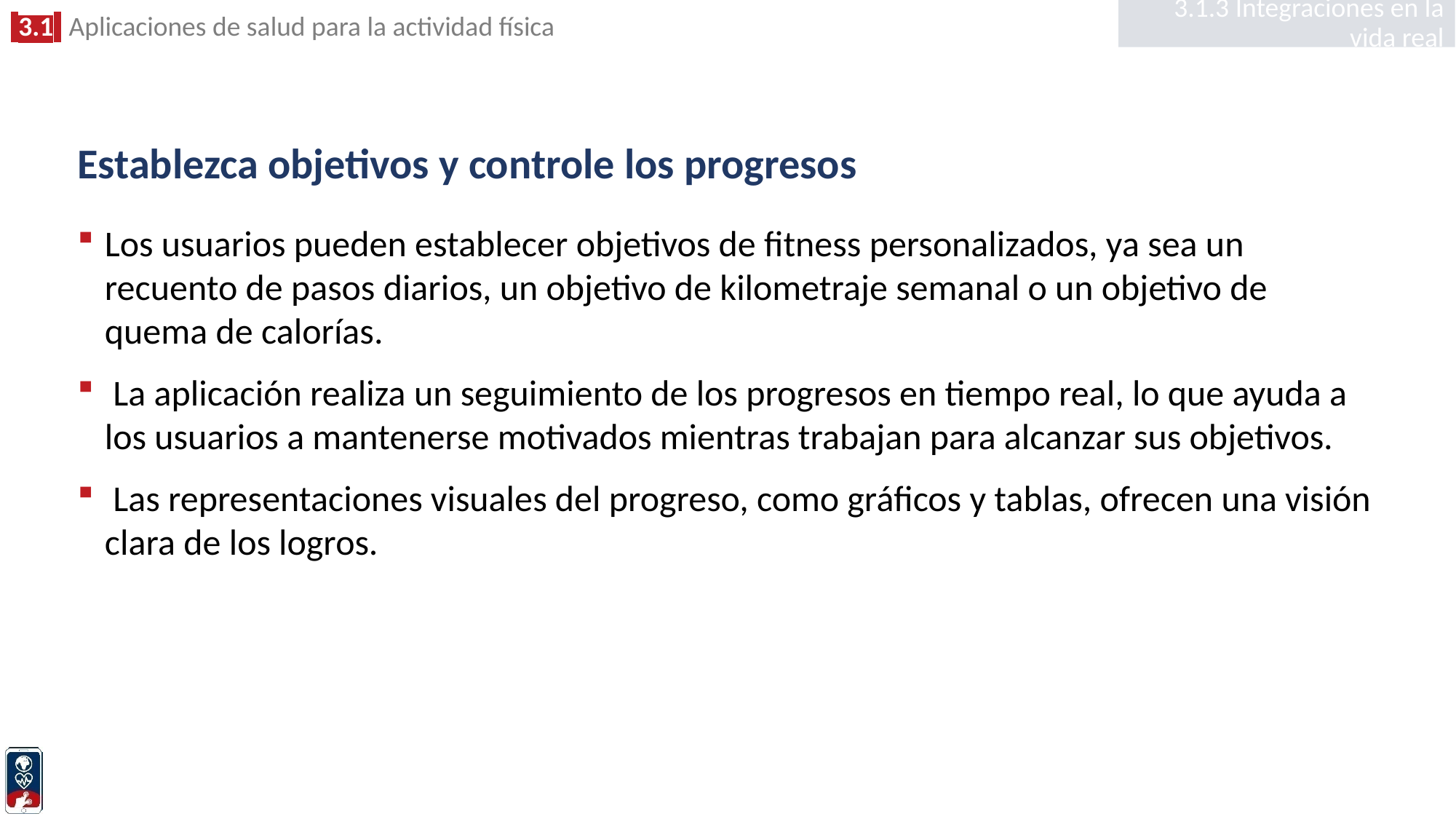

3.1.3 Integraciones en la vida real
# Establezca objetivos y controle los progresos
Los usuarios pueden establecer objetivos de fitness personalizados, ya sea un recuento de pasos diarios, un objetivo de kilometraje semanal o un objetivo de quema de calorías.
 La aplicación realiza un seguimiento de los progresos en tiempo real, lo que ayuda a los usuarios a mantenerse motivados mientras trabajan para alcanzar sus objetivos.
 Las representaciones visuales del progreso, como gráficos y tablas, ofrecen una visión clara de los logros.